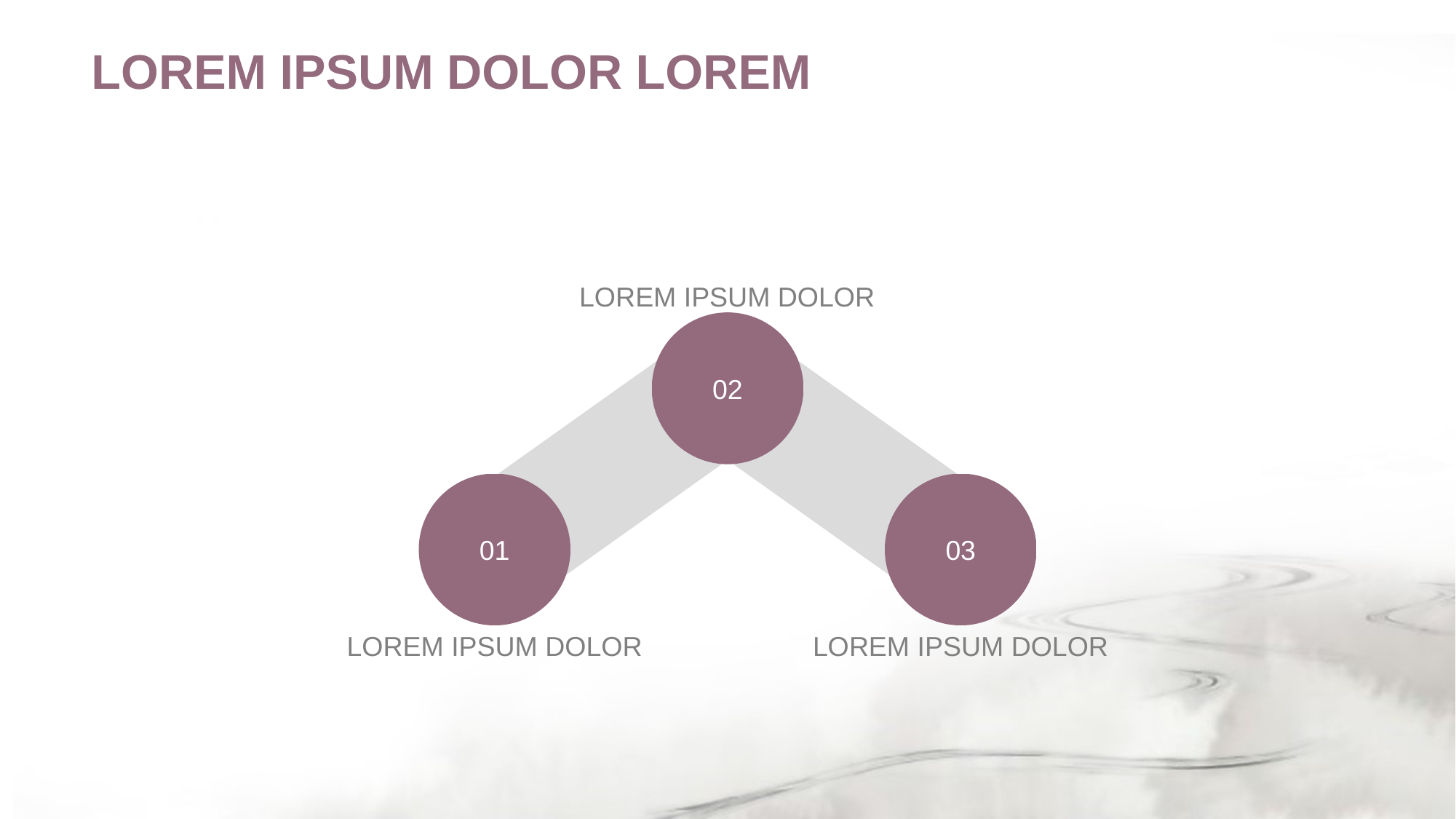

LOREM IPSUM DOLOR LOREM
LOREM IPSUM DOLOR
02

01
03
LOREM IPSUM DOLOR
LOREM IPSUM DOLOR